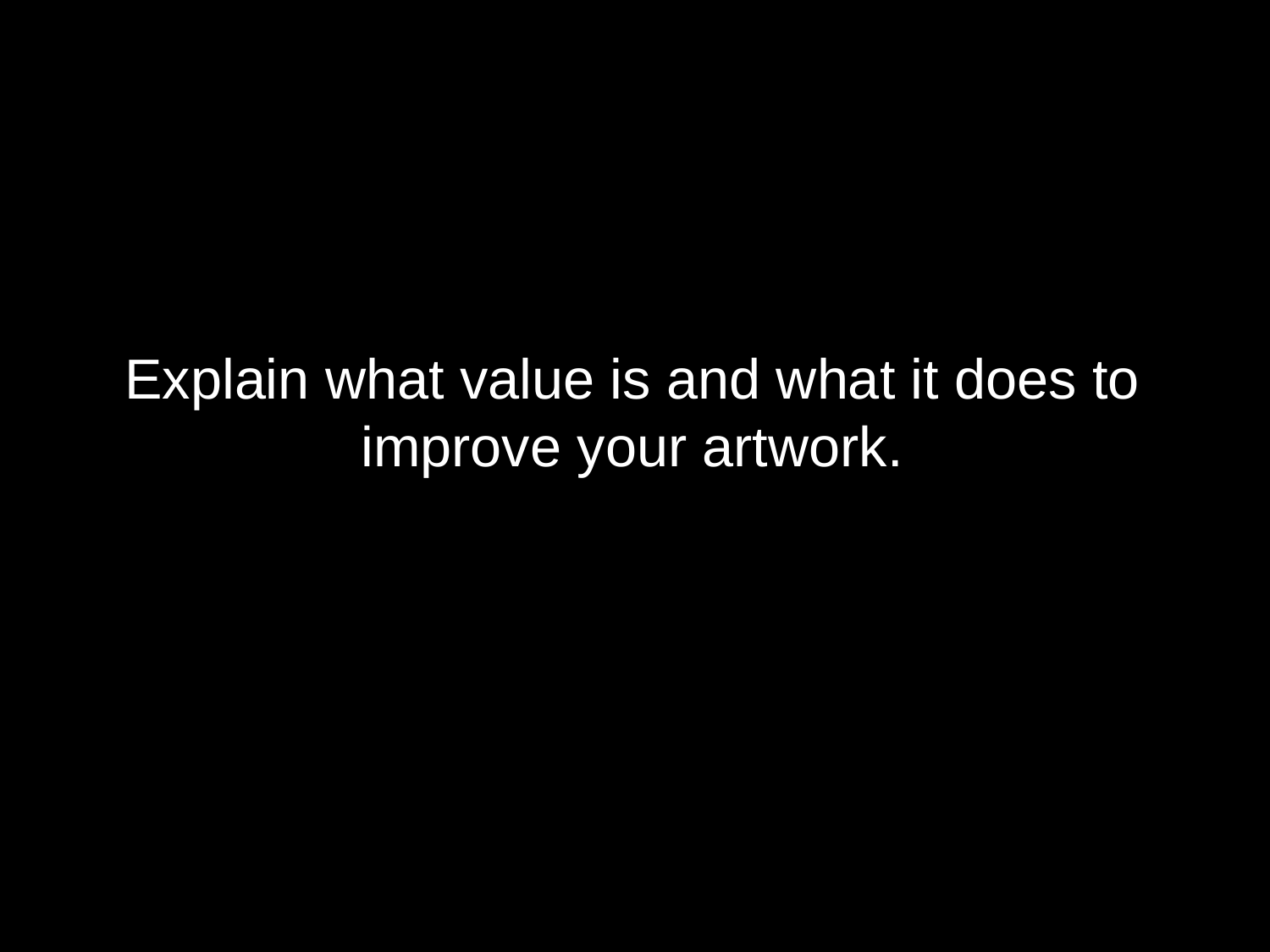

Explain what value is and what it does to improve your artwork.